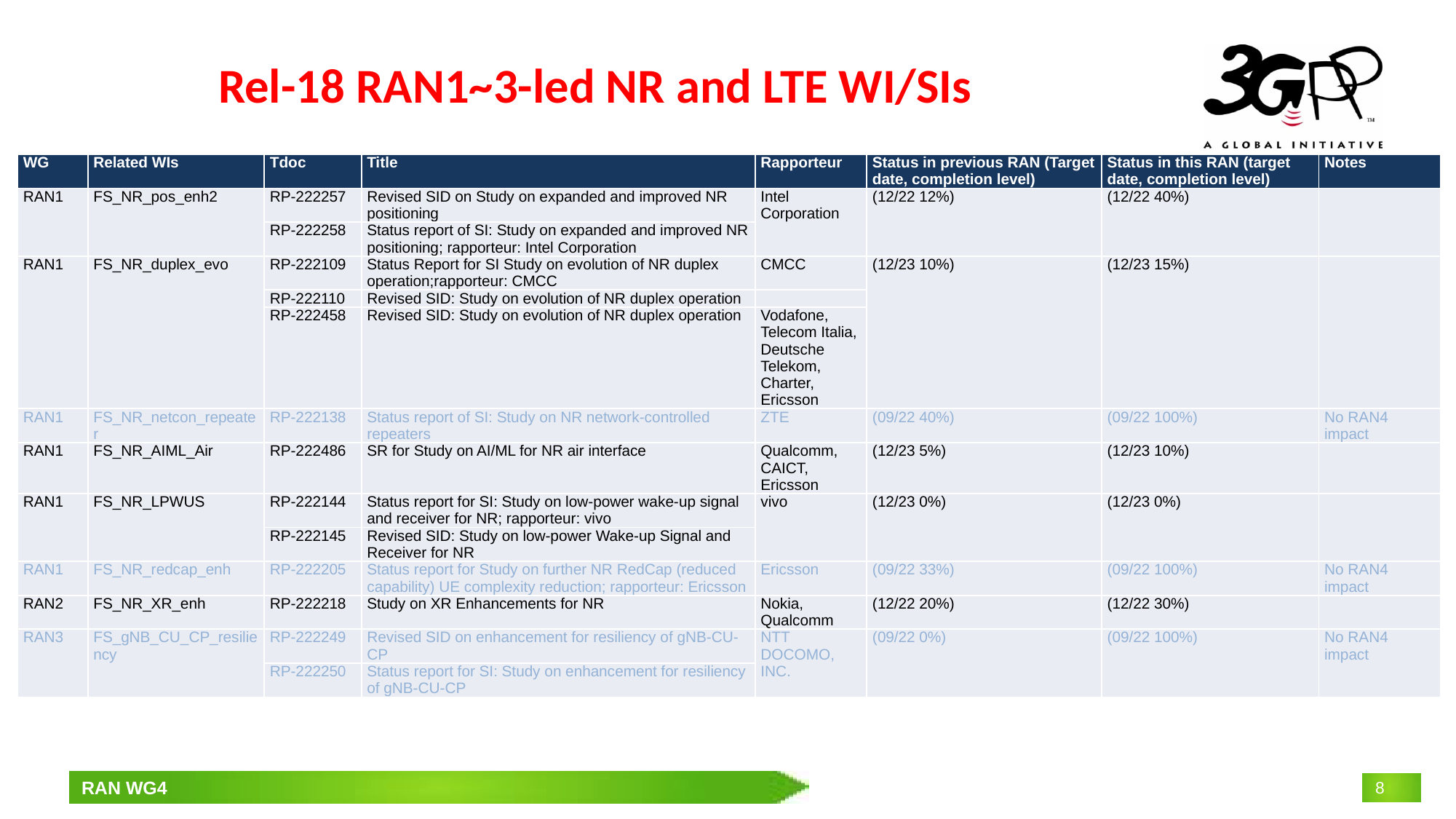

# Rel-18 RAN1~3-led NR and LTE WI/SIs
| WG | Related WIs | Tdoc | Title | Rapporteur | Status in previous RAN (Target date, completion level) | Status in this RAN (target date, completion level) | Notes |
| --- | --- | --- | --- | --- | --- | --- | --- |
| RAN1 | FS\_NR\_pos\_enh2 | RP-222257 | Revised SID on Study on expanded and improved NR positioning | Intel Corporation | (12/22 12%) | (12/22 40%) |  |
|  |  | RP-222258 | Status report of SI: Study on expanded and improved NR positioning; rapporteur: Intel Corporation |  |  |  |  |
| RAN1 | FS\_NR\_duplex\_evo | RP-222109 | Status Report for SI Study on evolution of NR duplex operation;rapporteur: CMCC | CMCC | (12/23 10%) | (12/23 15%) |  |
|  |  | RP-222110 | Revised SID: Study on evolution of NR duplex operation |  |  |  |  |
|  |  | RP-222458 | Revised SID: Study on evolution of NR duplex operation | Vodafone, Telecom Italia, Deutsche Telekom, Charter, Ericsson |  |  |  |
| RAN1 | FS\_NR\_netcon\_repeater | RP-222138 | Status report of SI: Study on NR network-controlled repeaters | ZTE | (09/22 40%) | (09/22 100%) | No RAN4 impact |
| RAN1 | FS\_NR\_AIML\_Air | RP-222486 | SR for Study on AI/ML for NR air interface | Qualcomm, CAICT, Ericsson | (12/23 5%) | (12/23 10%) |  |
| RAN1 | FS\_NR\_LPWUS | RP-222144 | Status report for SI: Study on low-power wake-up signal and receiver for NR; rapporteur: vivo | vivo | (12/23 0%) | (12/23 0%) |  |
|  |  | RP-222145 | Revised SID: Study on low-power Wake-up Signal and Receiver for NR |  |  |  |  |
| RAN1 | FS\_NR\_redcap\_enh | RP-222205 | Status report for Study on further NR RedCap (reduced capability) UE complexity reduction; rapporteur: Ericsson | Ericsson | (09/22 33%) | (09/22 100%) | No RAN4 impact |
| RAN2 | FS\_NR\_XR\_enh | RP-222218 | Study on XR Enhancements for NR | Nokia, Qualcomm | (12/22 20%) | (12/22 30%) |  |
| RAN3 | FS\_gNB\_CU\_CP\_resiliency | RP-222249 | Revised SID on enhancement for resiliency of gNB-CU-CP | NTT DOCOMO, INC. | (09/22 0%) | (09/22 100%) | No RAN4 impact |
|  |  | RP-222250 | Status report for SI: Study on enhancement for resiliency of gNB-CU-CP |  |  |  |  |